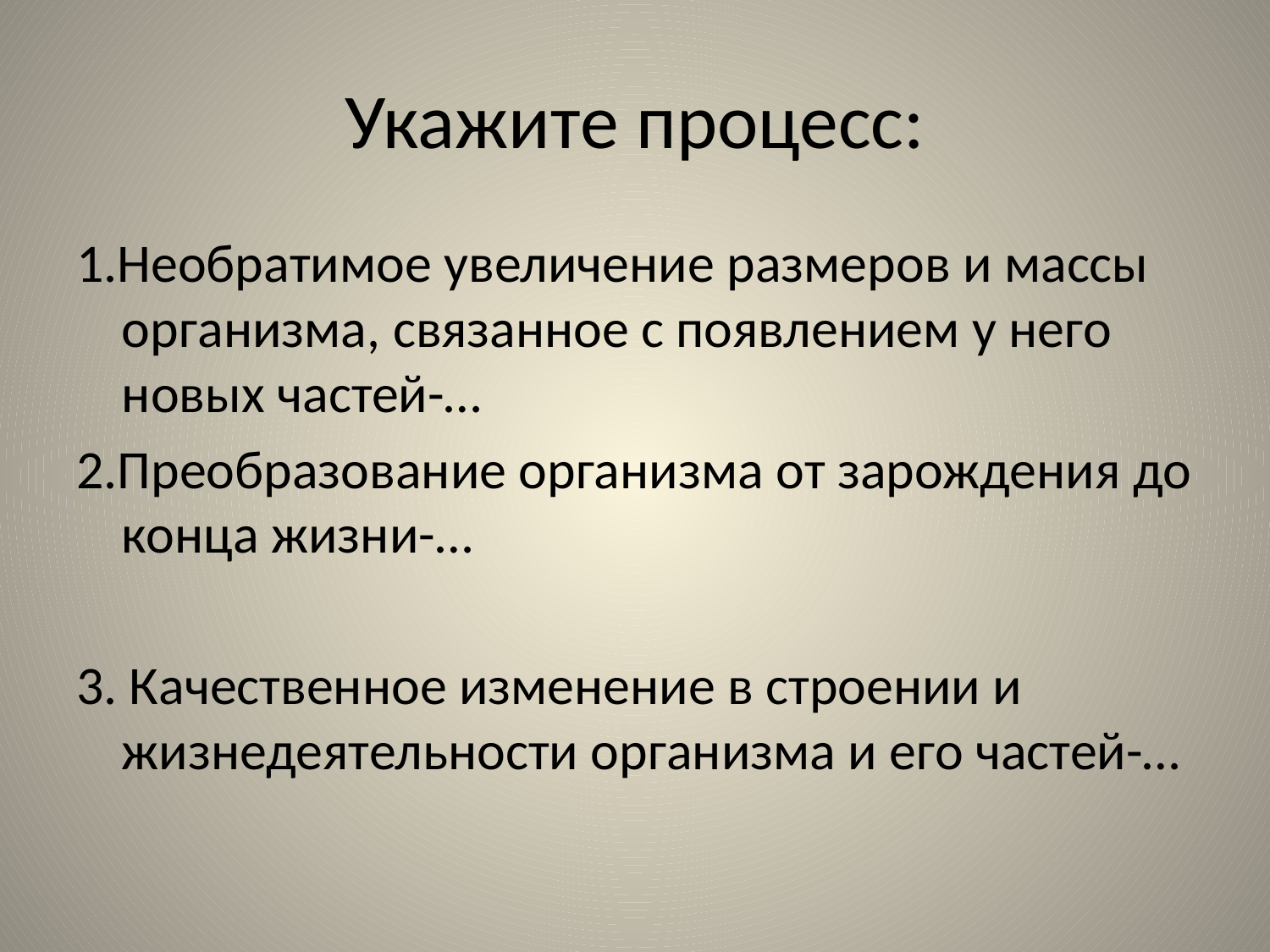

# Укажите процесс:
1.Необратимое увеличение размеров и массы организма, связанное с появлением у него новых частей-…
2.Преобразование организма от зарождения до конца жизни-…

3. Качественное изменение в строении и жизнедеятельности организма и его частей-…